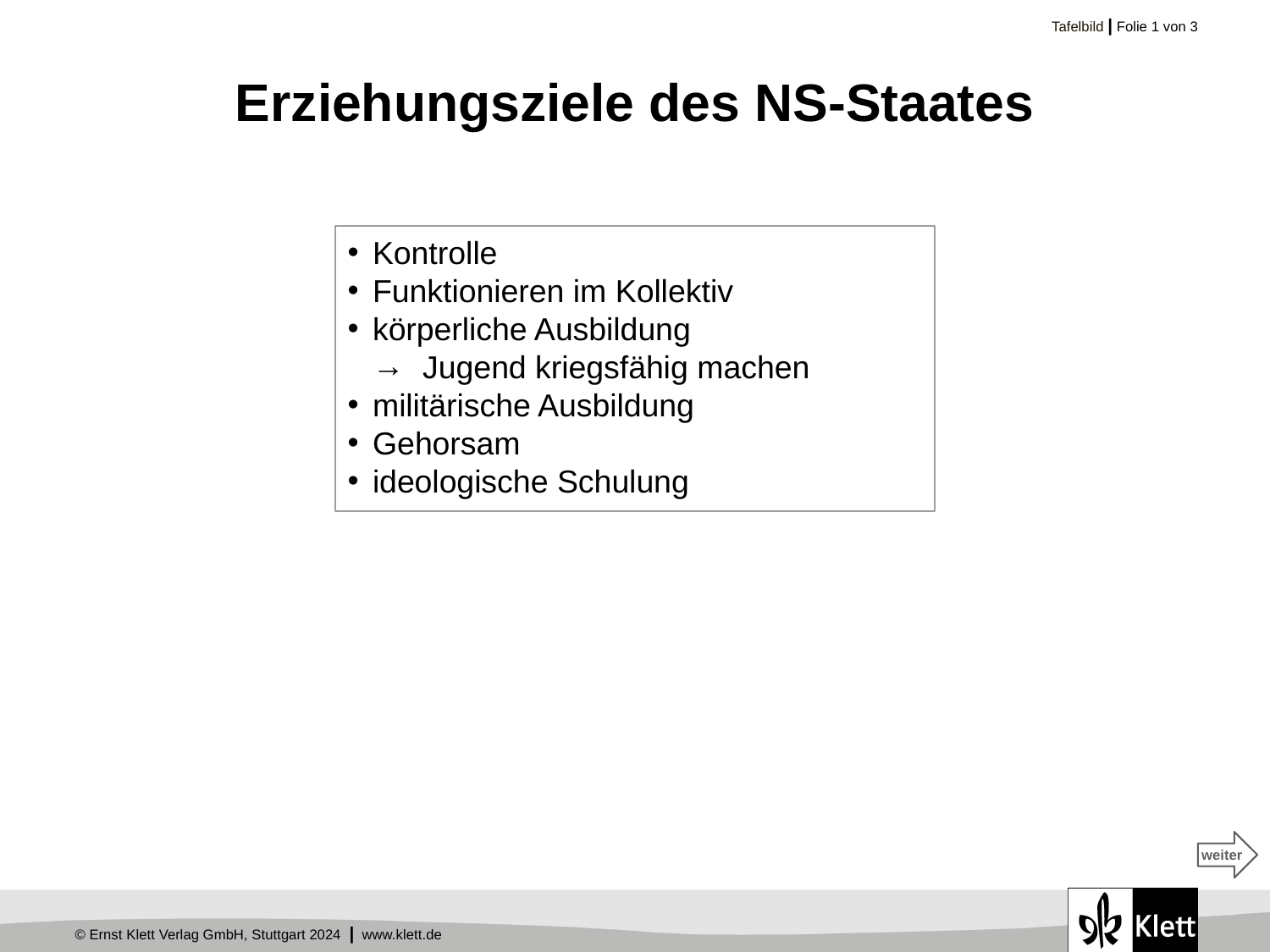

# Erziehungsziele des NS-Staates
Kontrolle
Funktionieren im Kollektiv
körperliche Ausbildung
Jugend kriegsfähig machen
militärische Ausbildung
Gehorsam
ideologische Schulung
weiter